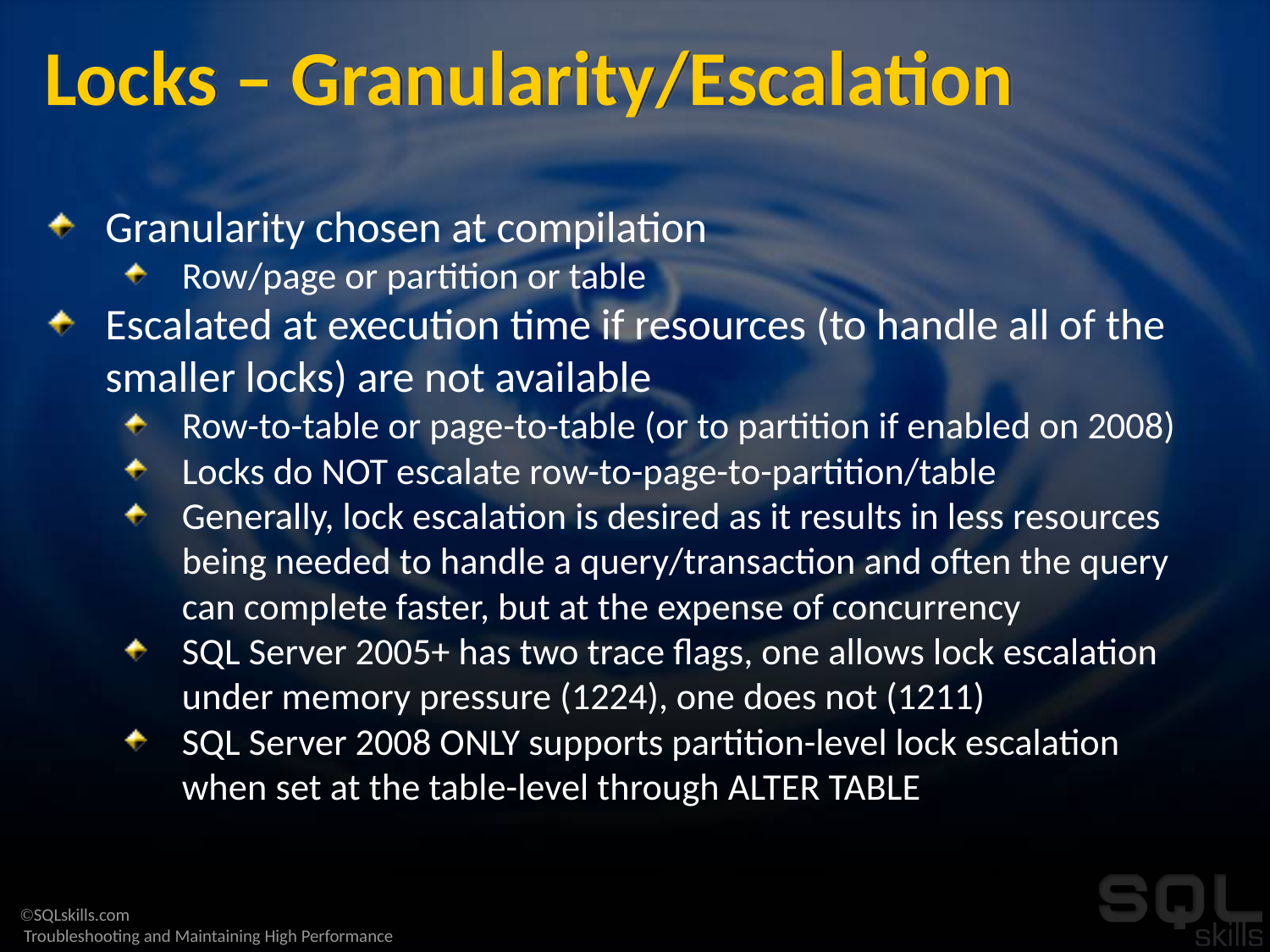

# Locks – Granularity/Escalation
Granularity chosen at compilation
Row/page or partition or table
Escalated at execution time if resources (to handle all of the smaller locks) are not available
Row-to-table or page-to-table (or to partition if enabled on 2008)
Locks do NOT escalate row-to-page-to-partition/table
Generally, lock escalation is desired as it results in less resources being needed to handle a query/transaction and often the query can complete faster, but at the expense of concurrency
SQL Server 2005+ has two trace flags, one allows lock escalation under memory pressure (1224), one does not (1211)
SQL Server 2008 ONLY supports partition-level lock escalation when set at the table-level through ALTER TABLE